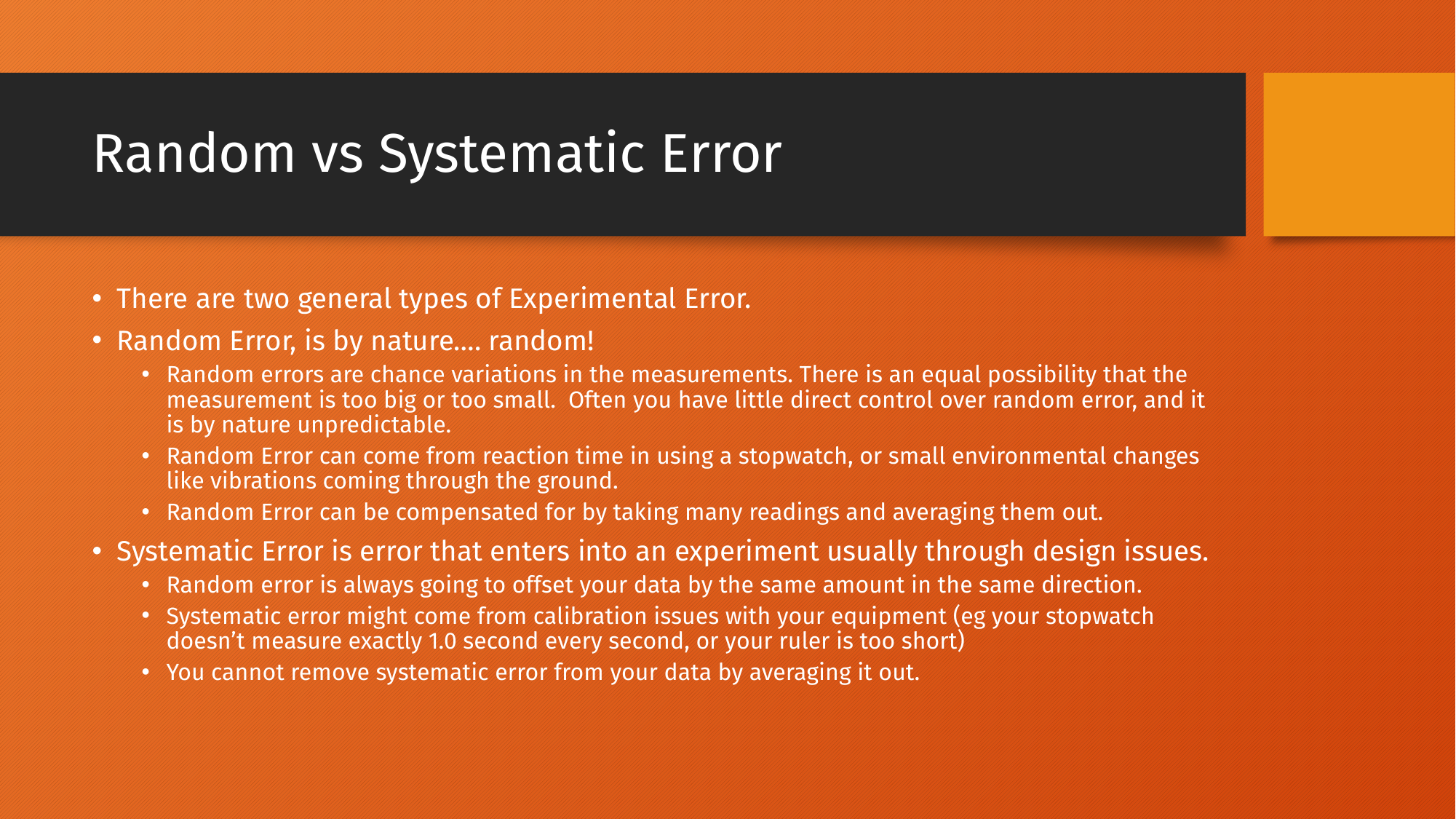

# Random vs Systematic Error
There are two general types of Experimental Error.
Random Error, is by nature…. random!
Random errors are chance variations in the measurements. There is an equal possibility that the measurement is too big or too small.  Often you have little direct control over random error, and it is by nature unpredictable.
Random Error can come from reaction time in using a stopwatch, or small environmental changes like vibrations coming through the ground.
Random Error can be compensated for by taking many readings and averaging them out.
Systematic Error is error that enters into an experiment usually through design issues.
Random error is always going to offset your data by the same amount in the same direction.
Systematic error might come from calibration issues with your equipment (eg your stopwatch doesn’t measure exactly 1.0 second every second, or your ruler is too short)
You cannot remove systematic error from your data by averaging it out.